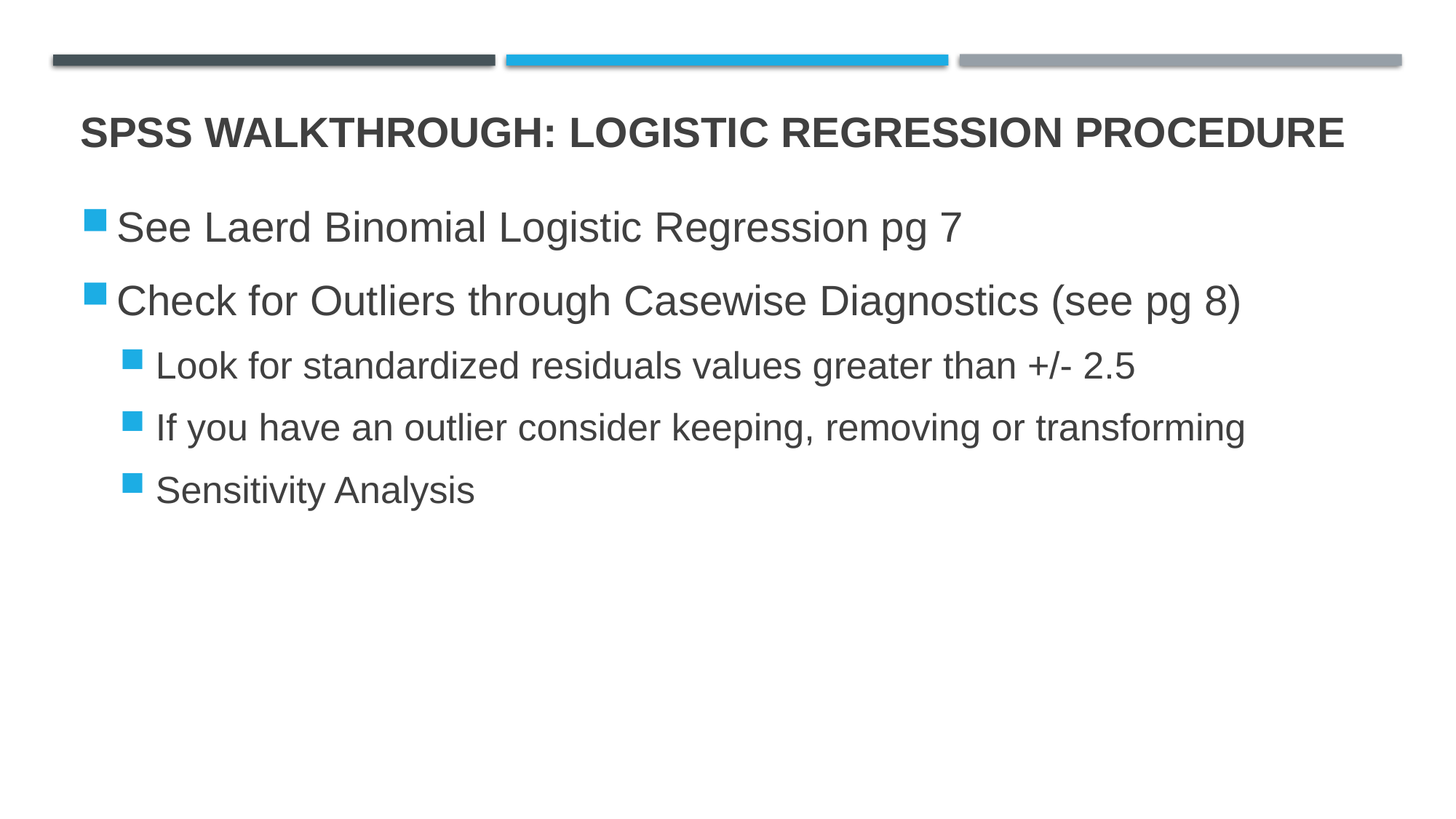

# SPSS WALKTHROUGH: Logistic regression procedure
See Laerd Binomial Logistic Regression pg 7
Check for Outliers through Casewise Diagnostics (see pg 8)
Look for standardized residuals values greater than +/- 2.5
If you have an outlier consider keeping, removing or transforming
Sensitivity Analysis